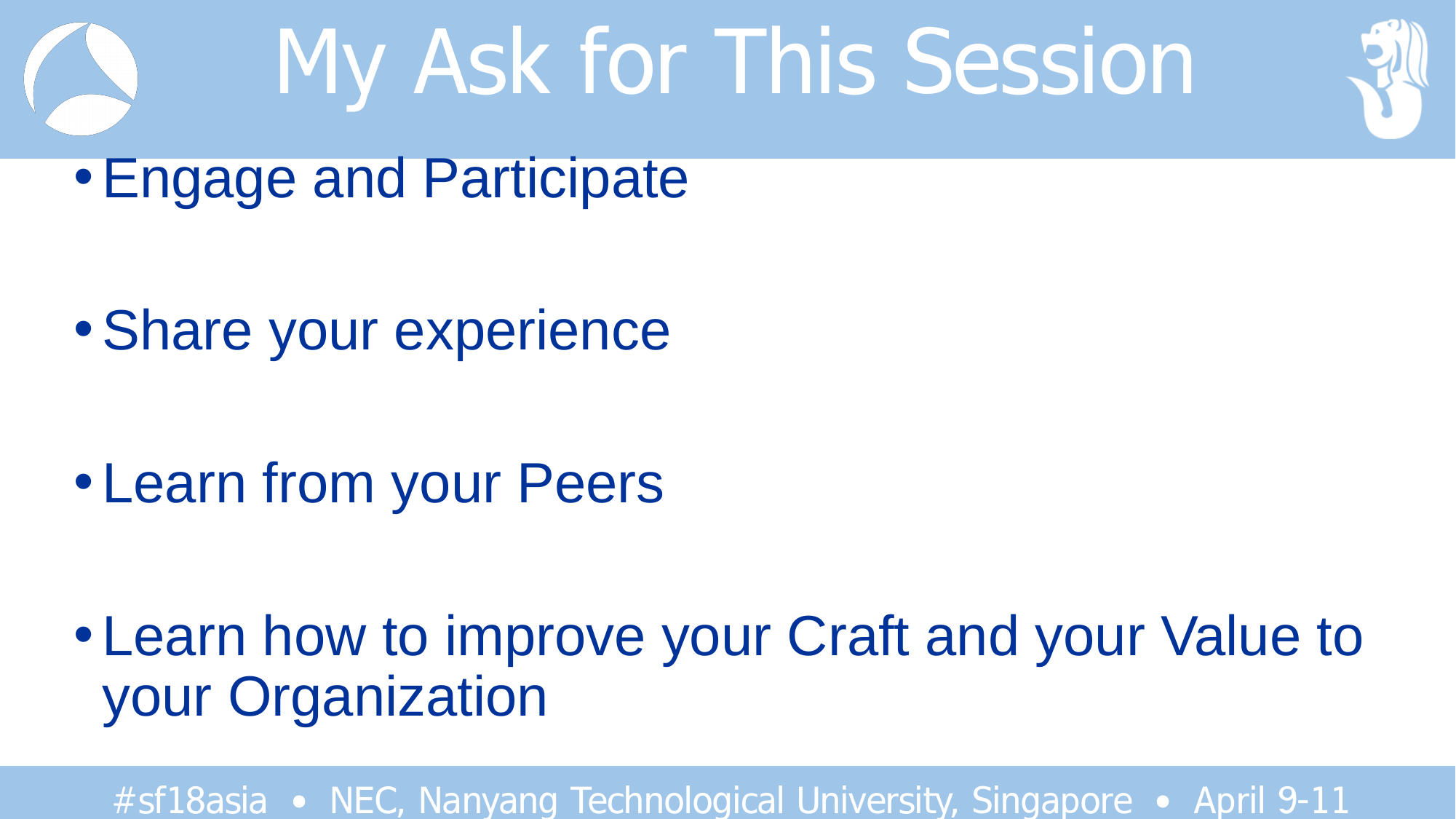

# My Ask for This Session
Engage and Participate

Share your experience

Learn from your Peers

Learn how to improve your Craft and your Value to your Organization